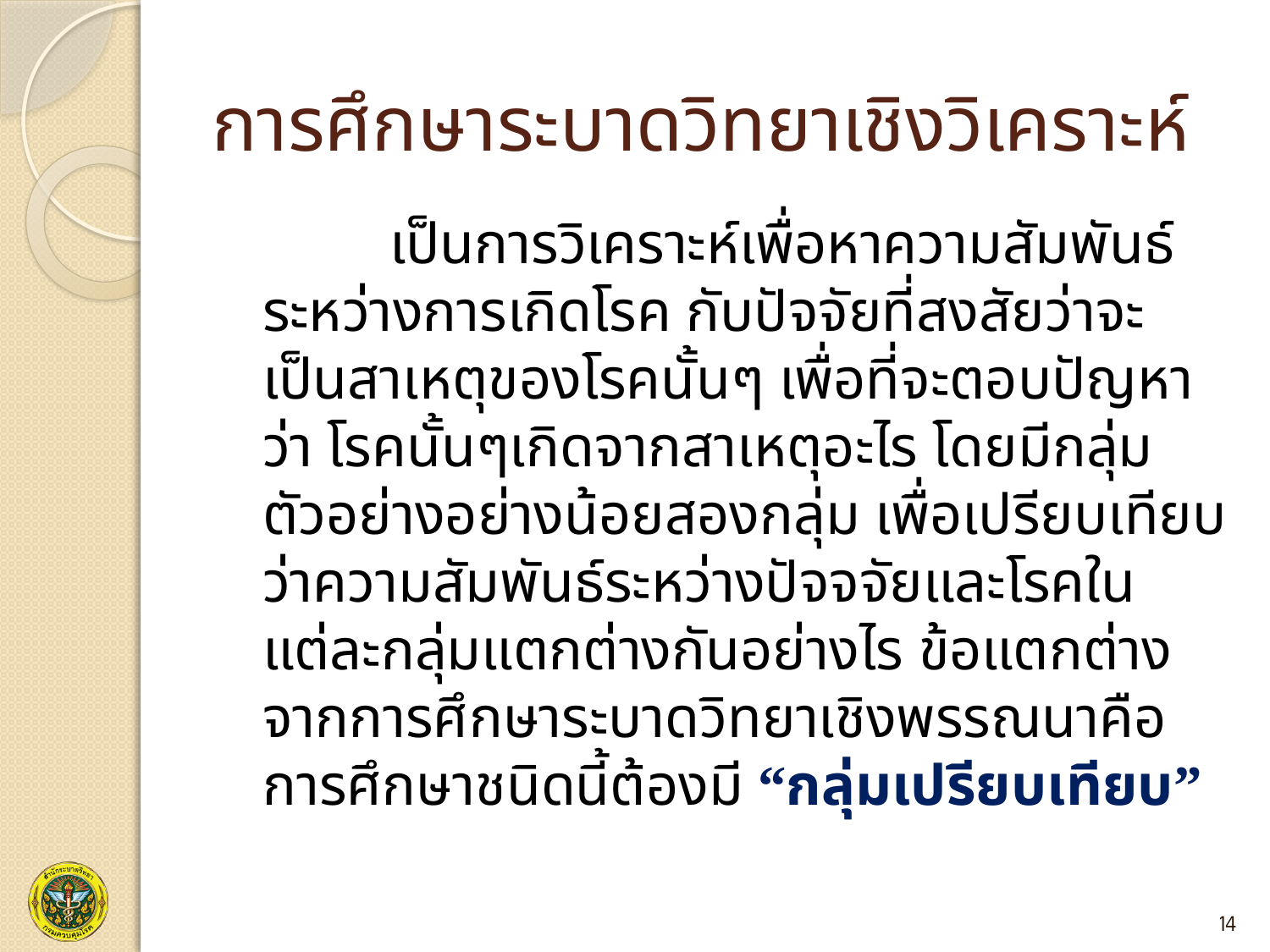

# การศึกษาระบาดวิทยาเชิงวิเคราะห์
		เป็นการวิเคราะห์เพื่อหาความสัมพันธ์ระหว่างการเกิดโรค กับปัจจัยที่สงสัยว่าจะเป็นสาเหตุของโรคนั้นๆ เพื่อที่จะตอบปัญหาว่า โรคนั้นๆเกิดจากสาเหตุอะไร โดยมีกลุ่มตัวอย่างอย่างน้อยสองกลุ่ม เพื่อเปรียบเทียบว่าความสัมพันธ์ระหว่างปัจจจัยและโรคในแต่ละกลุ่มแตกต่างกันอย่างไร ข้อแตกต่างจากการศึกษาระบาดวิทยาเชิงพรรณนาคือการศึกษาชนิดนี้ต้องมี “กลุ่มเปรียบเทียบ”
14